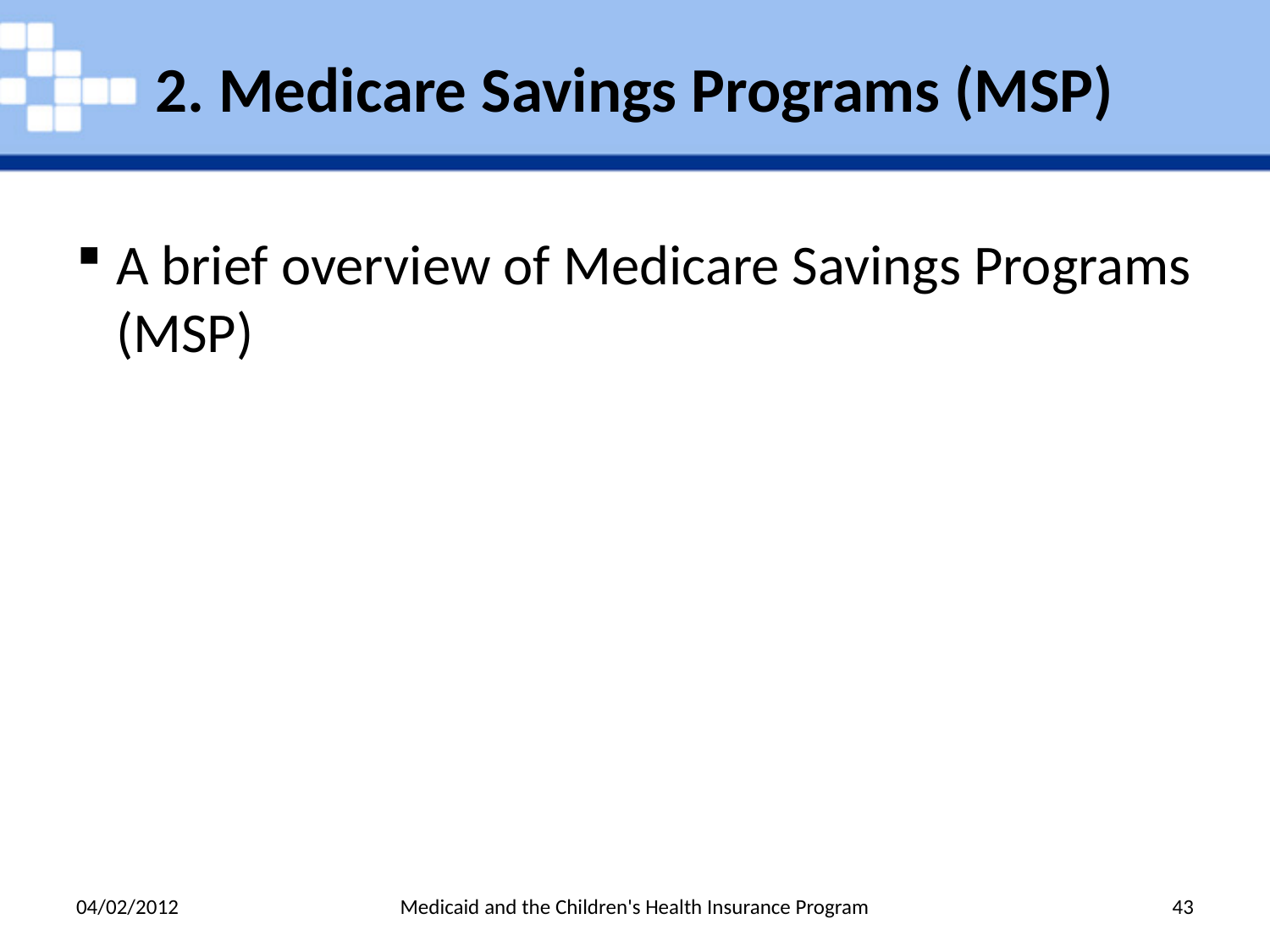

# 2. Medicare Savings Programs (MSP)
A brief overview of Medicare Savings Programs (MSP)
04/02/2012
Medicaid and the Children's Health Insurance Program
43